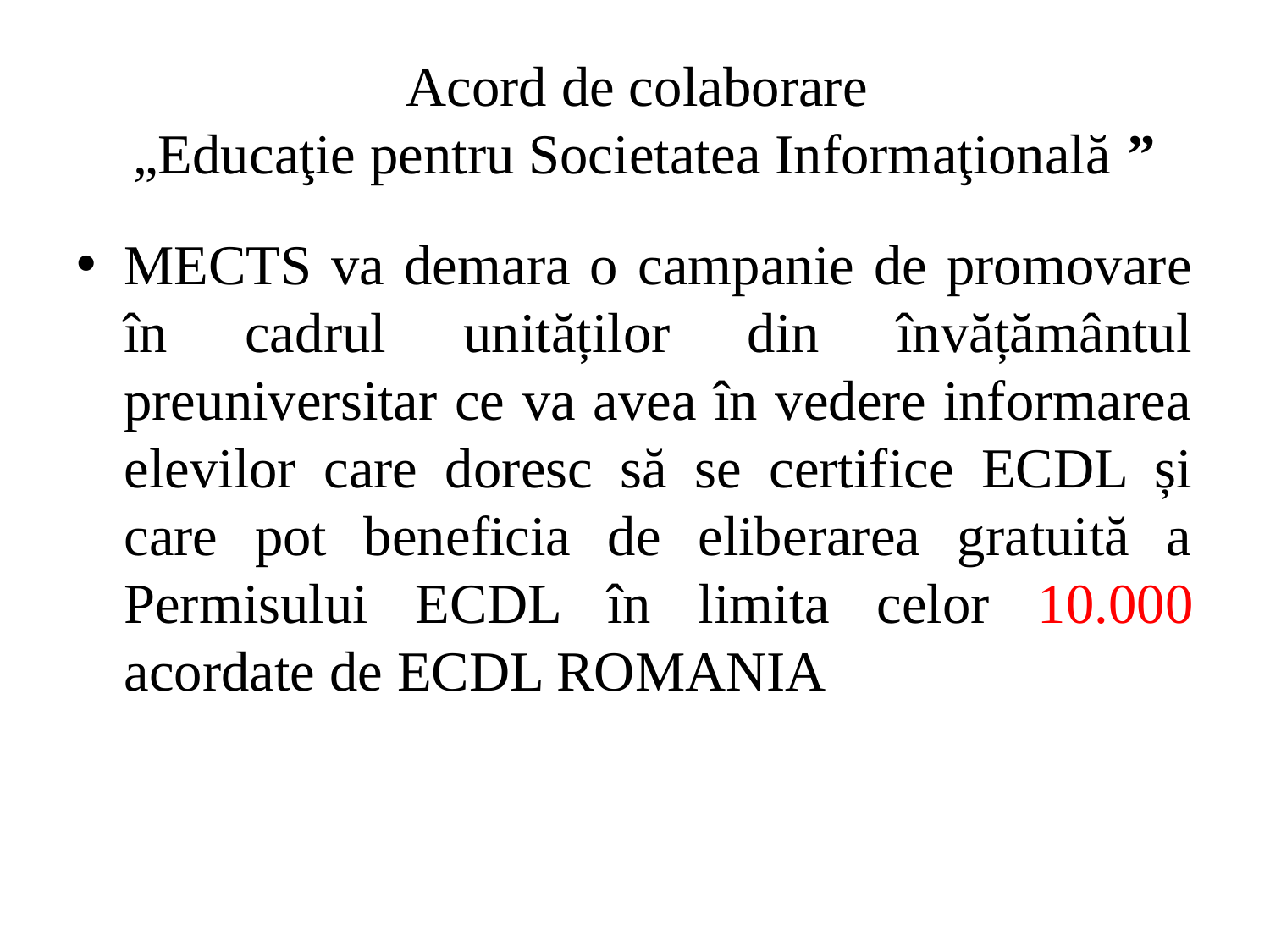

# Acord de colaborare „Educaţie pentru Societatea Informaţională ”
MECTS va demara o campanie de promovare în cadrul unităților din învățământul preuniversitar ce va avea în vedere informarea elevilor care doresc să se certifice ECDL și care pot beneficia de eliberarea gratuită a Permisului ECDL în limita celor 10.000 acordate de ECDL ROMANIA